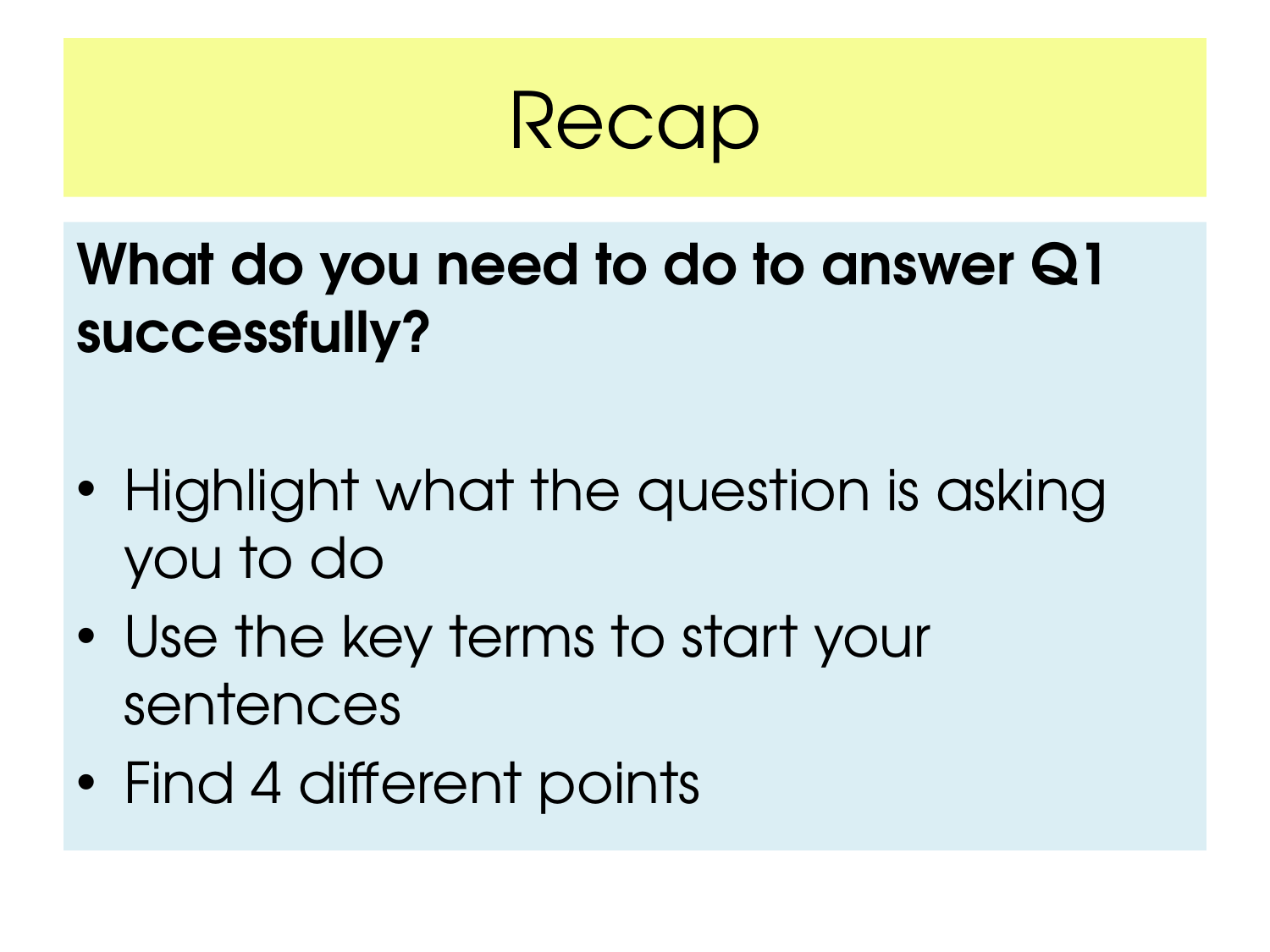

# Recap
What do you need to do to answer Q1 successfully?

Highlight what the question is asking you to do
Use the key terms to start your sentences
Find 4 different points